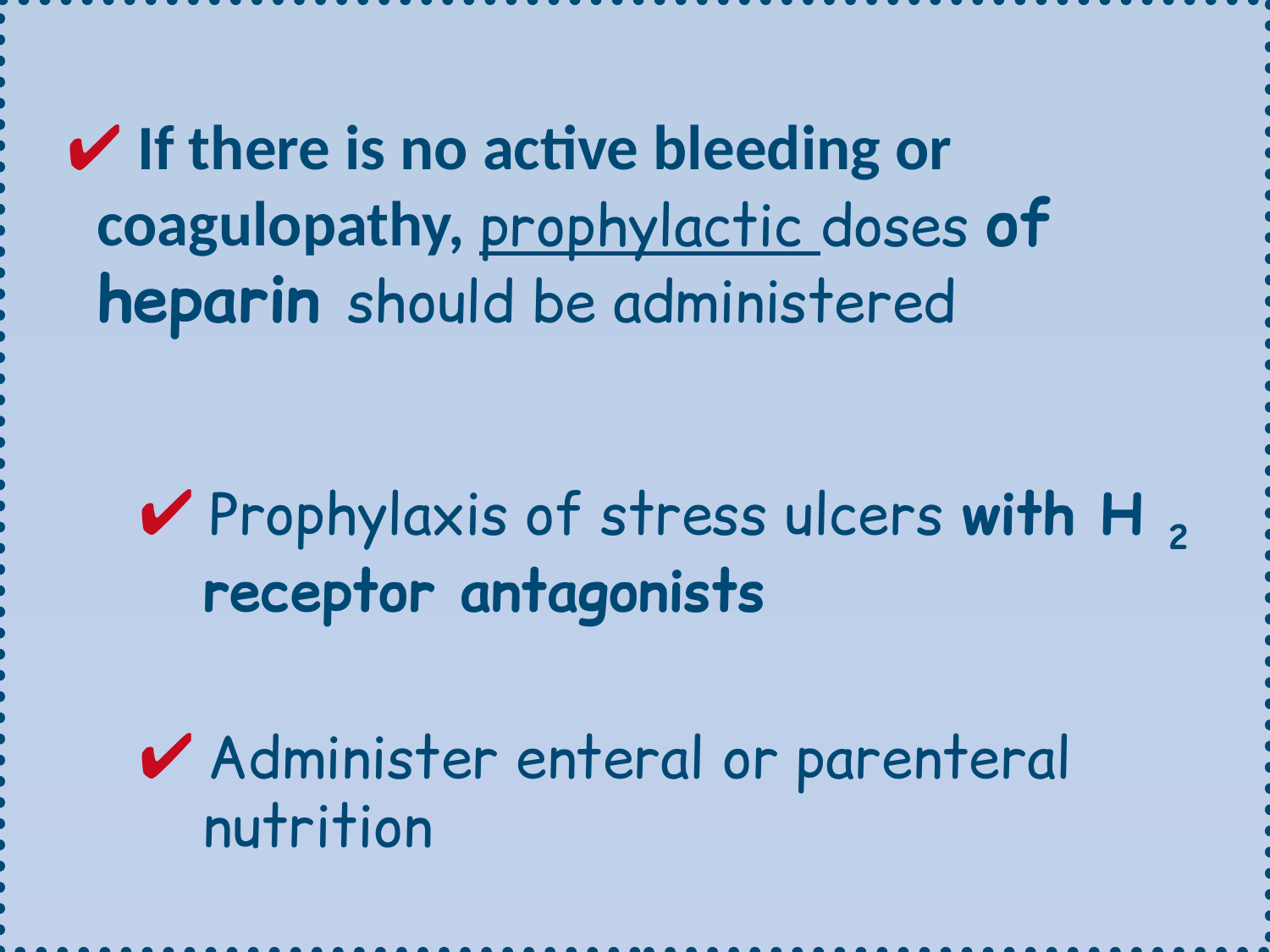

✔ If there is no active bleeding or coagulopathy, prophylactic doses of heparin should be administered

✔ Prophylaxis of stress ulcers with H 2 receptor antagonists

✔ Administer enteral or parenteral nutrition

#